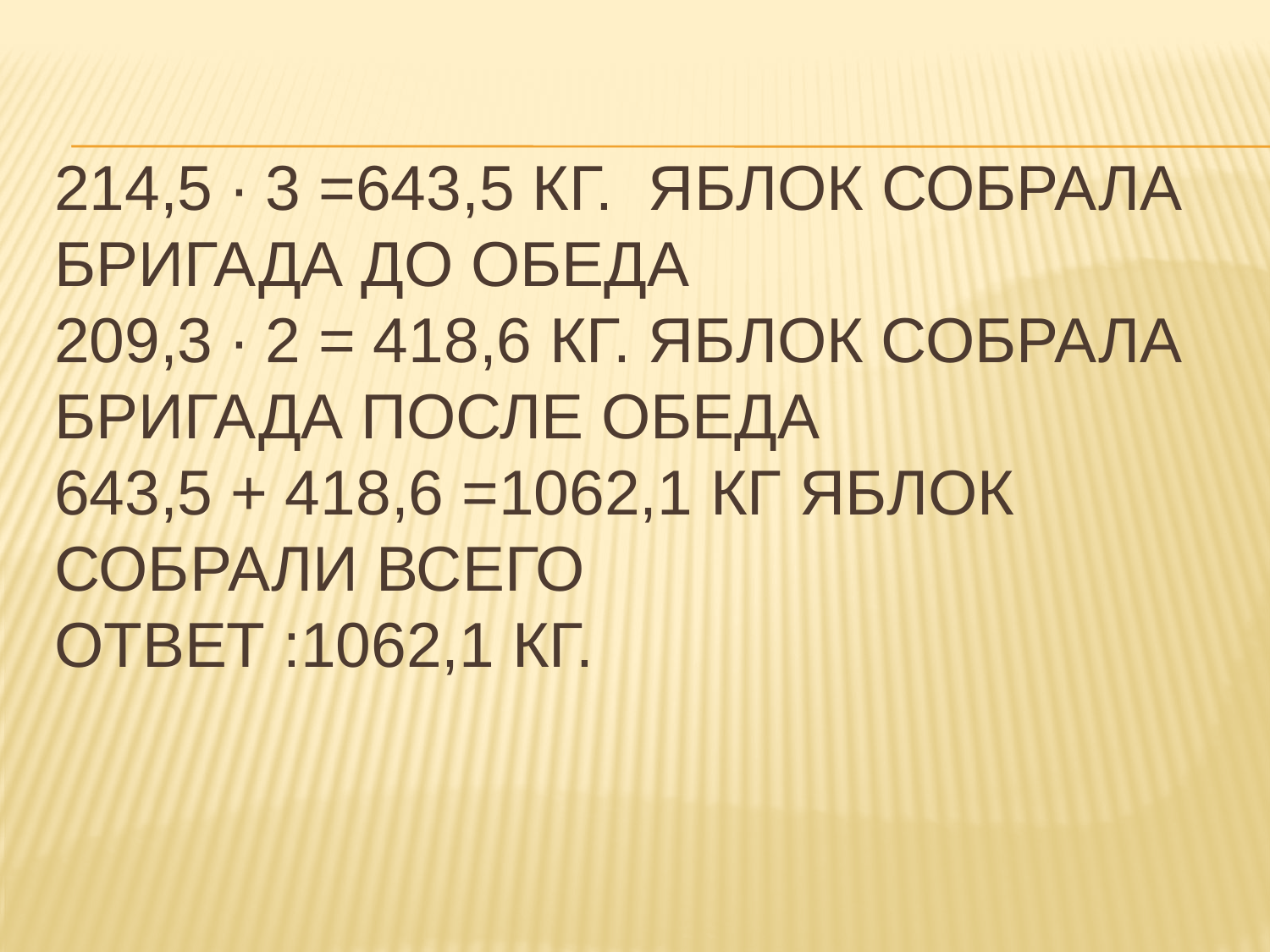

# 214,5 ∙ 3 =643,5 кг.  Яблок собрала бригада до обеда 209,3 ∙ 2 = 418,6 кг. яблок собрала бригада после обеда 643,5 + 418,6 =1062,1 кг яблок собрали всего ответ :1062,1 кг.